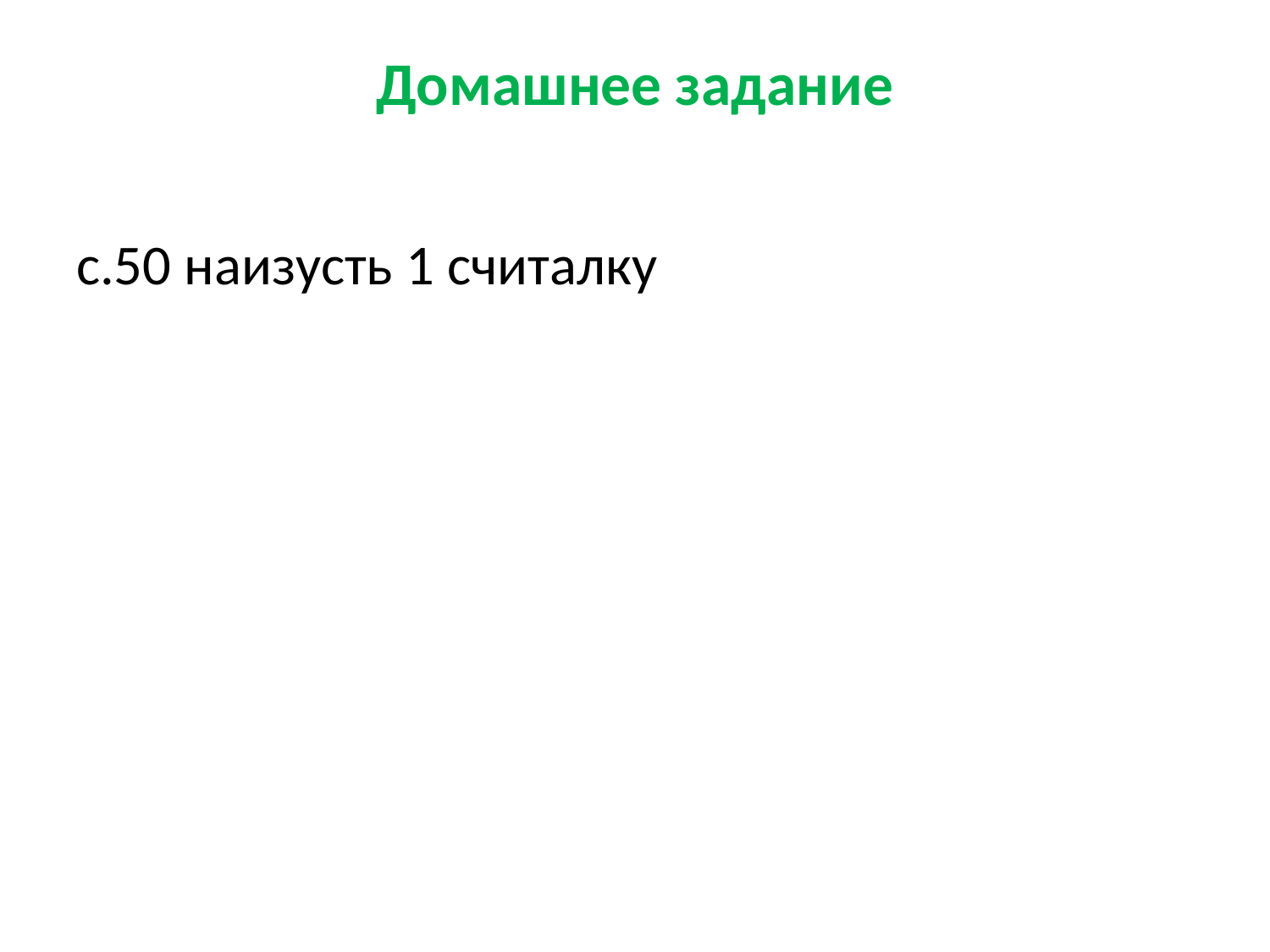

# Домашнее задание
с.50 наизусть 1 считалку